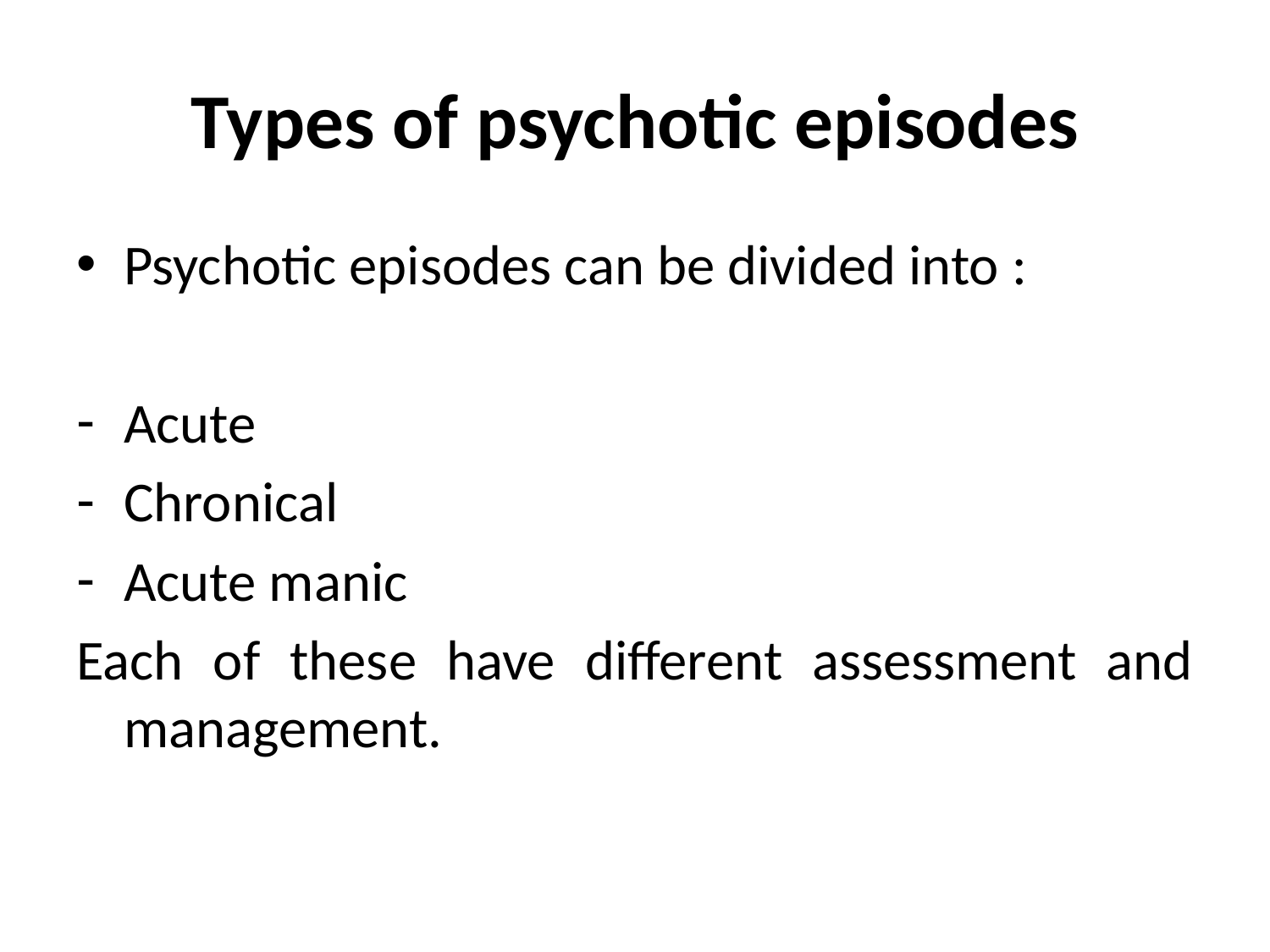

# Types of psychotic episodes
Psychotic episodes can be divided into :

Acute
Chronical
Acute manic
Each of these have different assessment and management.